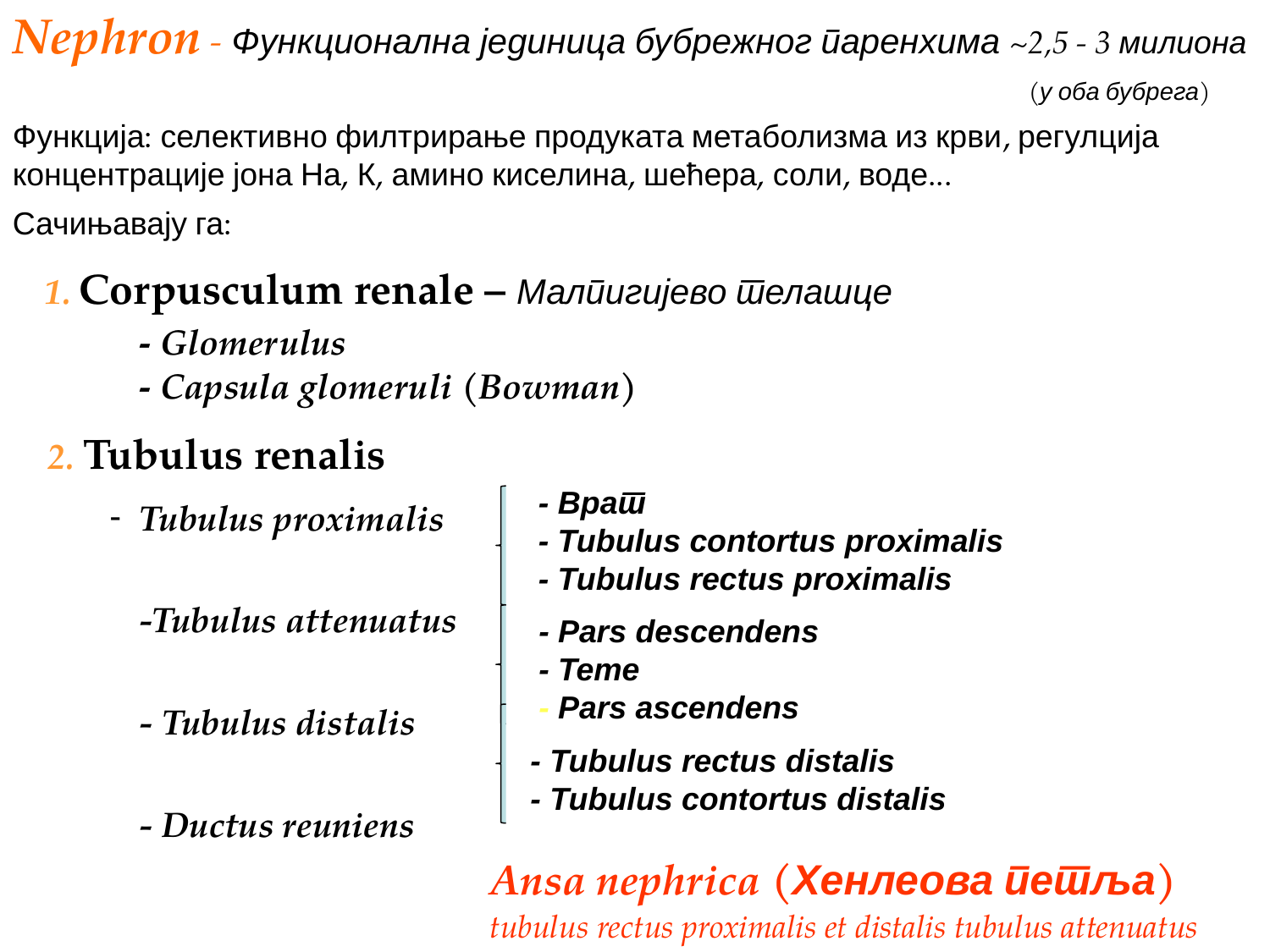

Nephron - Функционална јединица бубрежног паренхима ~2,5 - 3 милиона
								(у оба бубрега)
Функција: селективно филтрирање продуката метаболизма из крви, регулција
концентрације јона На, К, амино киселина, шећера, соли, воде...
Сачињавају га:
    1. Corpusculum renale – Малпигијево телашце                                           	- Glomerulus
	- Capsula glomeruli (Bowman)
    2. Tubulus renalis
Tubulus proximalis
-Tubulus attenuatus
- Tubulus distalis
- Ductus reuniens

- Врат
- Tubulus contortus proximalis
- Tubulus rectus proximalis

- Pars descendens
- Teme
- Pars ascendens

- Tubulus rectus distalis
- Tubulus contortus distalis
Ansa nephrica (Хенлеова петља)
tubulus rectus proximalis et distalis tubulus attenuatus